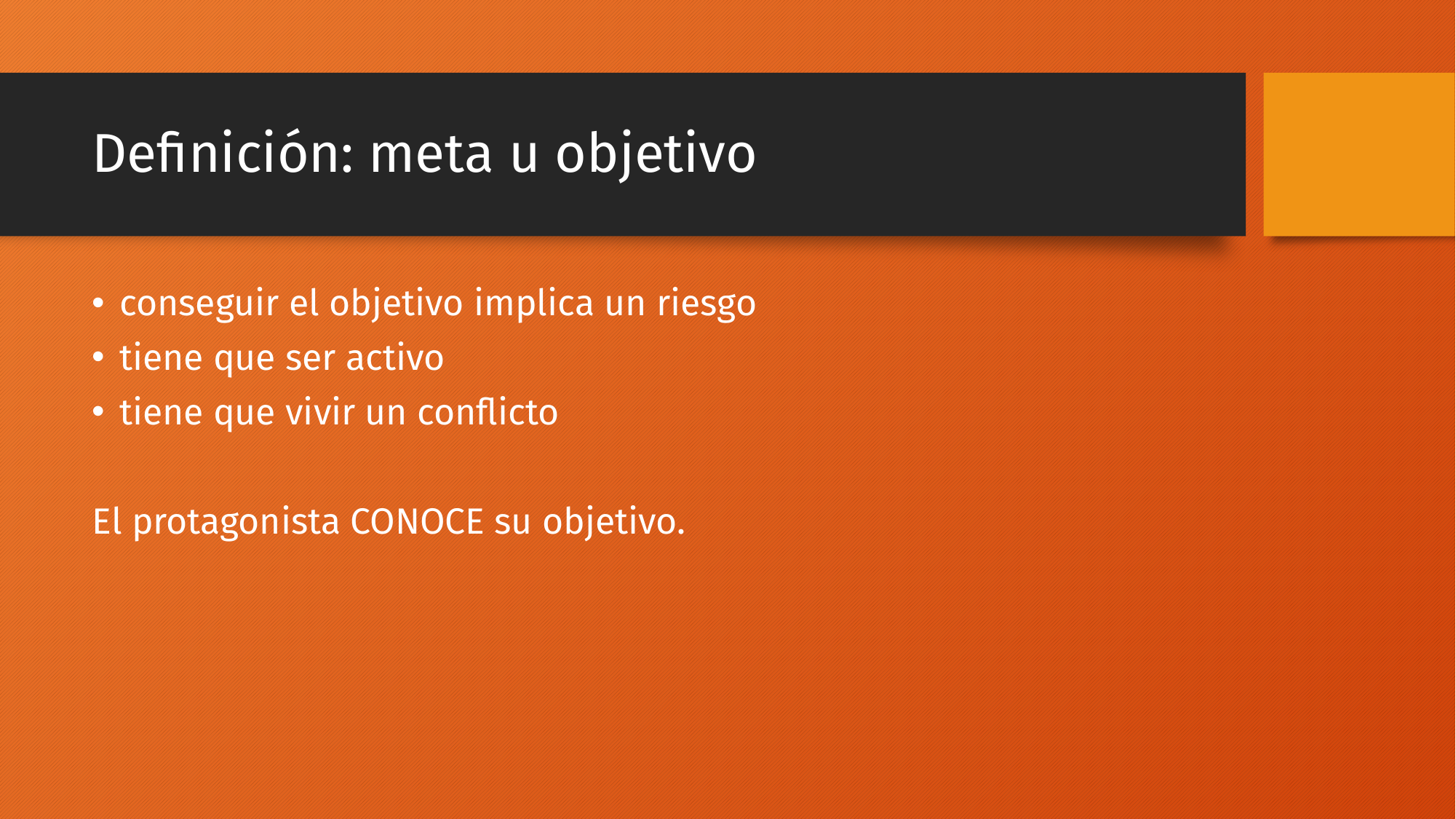

# Definición: meta u objetivo
conseguir el objetivo implica un riesgo
tiene que ser activo
tiene que vivir un conflicto

El protagonista CONOCE su objetivo.